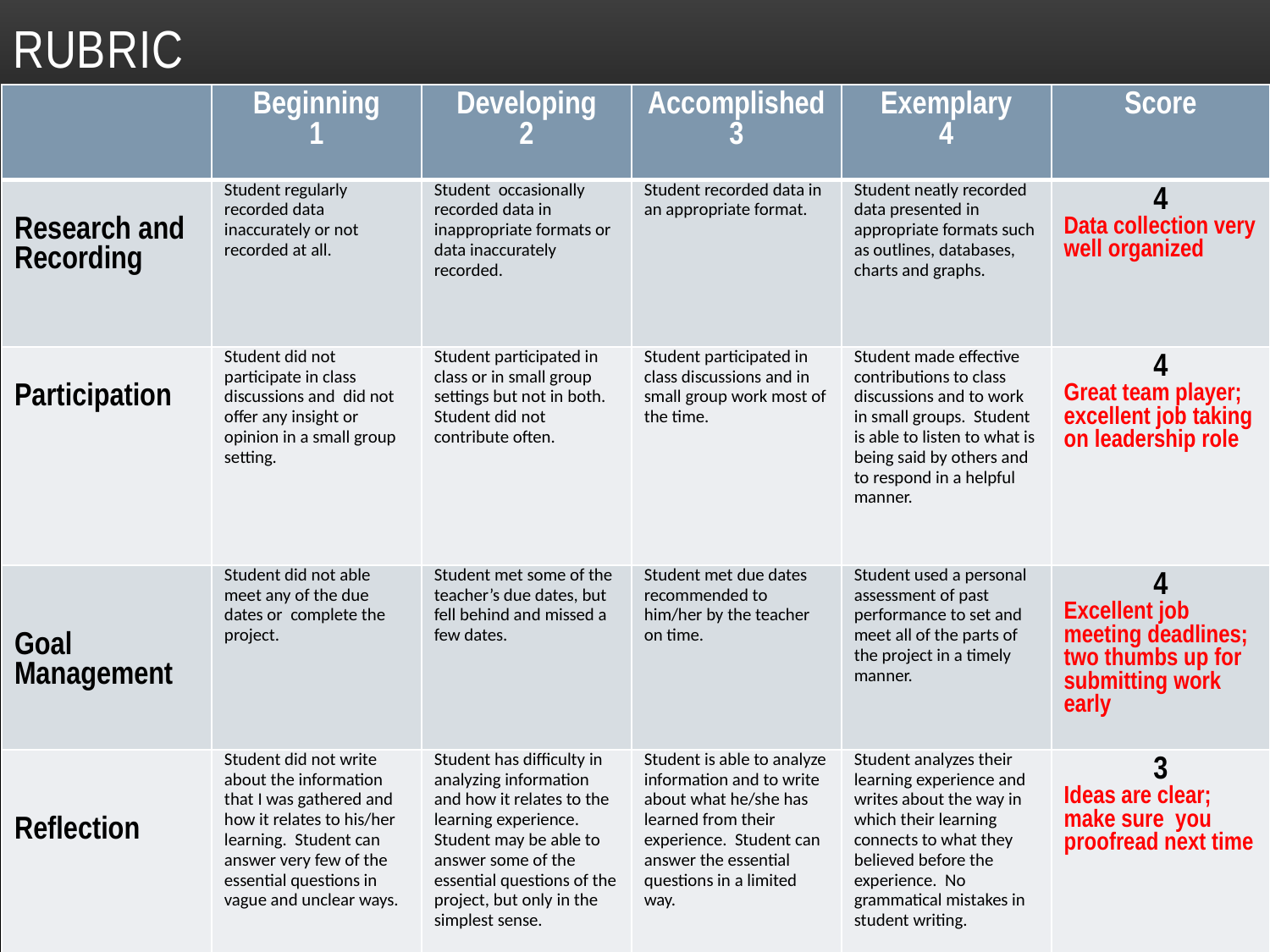

# rubric
|  | Beginning 1 | Developing 2 | Accomplished 3 | Exemplary 4 | Score |
| --- | --- | --- | --- | --- | --- |
| Research and Recording | Student regularly recorded data inaccurately or not recorded at all. | Student occasionally recorded data in inappropriate formats or data inaccurately recorded. | Student recorded data in an appropriate format. | Student neatly recorded data presented in appropriate formats such as outlines, databases, charts and graphs. | 4 Data collection very well organized |
| Participation | Student did not participate in class discussions and did not offer any insight or opinion in a small group setting. | Student participated in class or in small group settings but not in both. Student did not contribute often. | Student participated in class discussions and in small group work most of the time. | Student made effective contributions to class discussions and to work in small groups. Student is able to listen to what is being said by others and to respond in a helpful manner. | 4 Great team player; excellent job taking on leadership role |
| Goal Management | Student did not able meet any of the due dates or complete the project. | Student met some of the teacher’s due dates, but fell behind and missed a few dates. | Student met due dates recommended to him/her by the teacher on time. | Student used a personal assessment of past performance to set and meet all of the parts of the project in a timely manner. | 4 Excellent job meeting deadlines; two thumbs up for submitting work early |
| Reflection | Student did not write about the information that I was gathered and how it relates to his/her learning. Student can answer very few of the essential questions in vague and unclear ways. | Student has difficulty in analyzing information and how it relates to the learning experience. Student may be able to answer some of the essential questions of the project, but only in the simplest sense. | Student is able to analyze information and to write about what he/she has learned from their experience. Student can answer the essential questions in a limited way. | Student analyzes their learning experience and writes about the way in which their learning connects to what they believed before the experience. No grammatical mistakes in student writing. | 3 Ideas are clear; make sure you proofread next time |